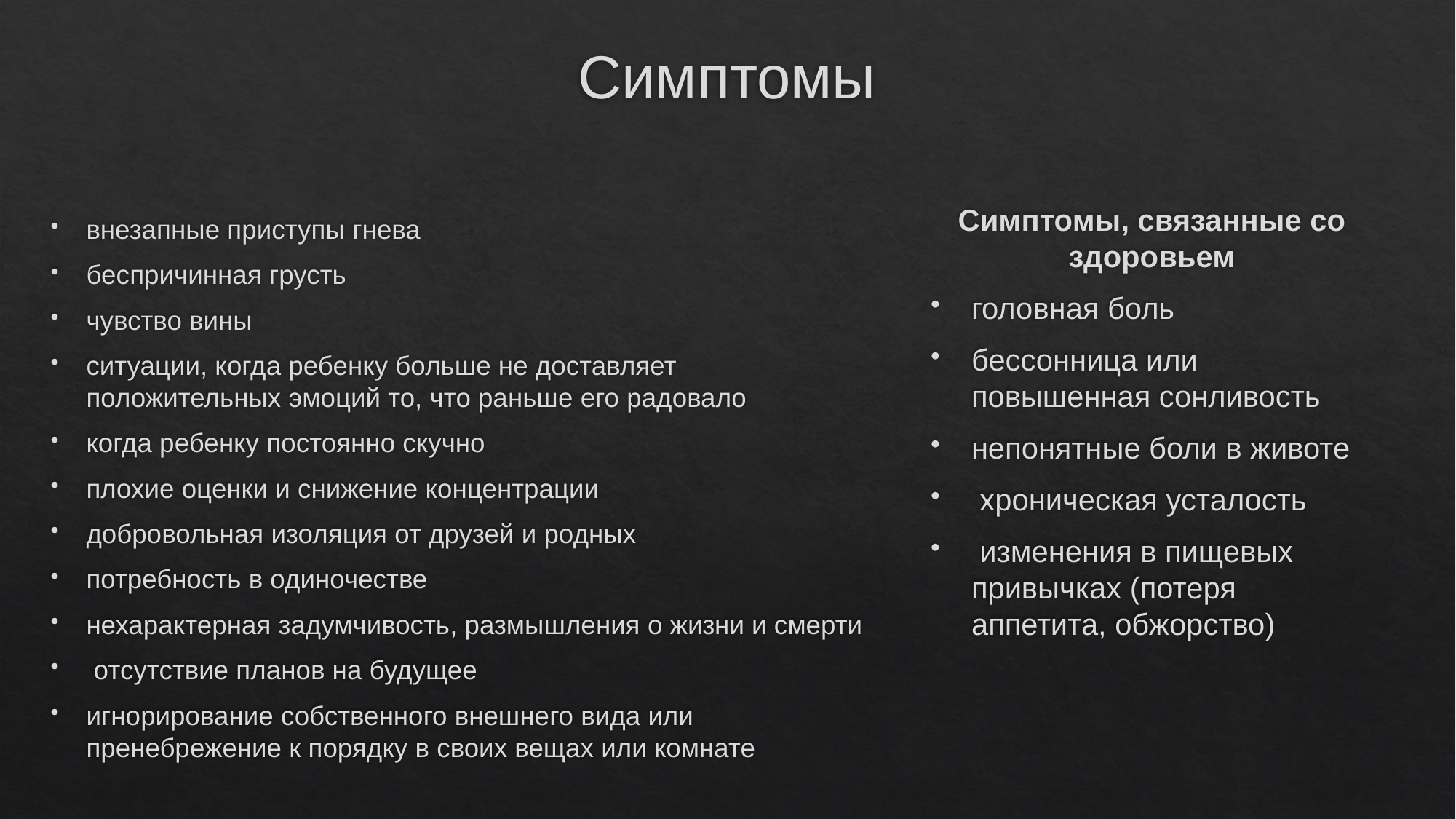

# Симптомы
Симптомы, связанные со здоровьем
головная боль
бессонница или повышенная сонливость
непонятные боли в животе
 хроническая усталость
 изменения в пищевых привычках (потеря аппетита, обжорство)
внезапные приступы гнева
беспричинная грусть
чувство вины
ситуации, когда ребенку больше не доставляет положительных эмоций то, что раньше его радовало
когда ребенку постоянно скучно
плохие оценки и снижение концентрации
добровольная изоляция от друзей и родных
потребность в одиночестве
нехарактерная задумчивость, размышления о жизни и смерти
 отсутствие планов на будущее
игнорирование собственного внешнего вида или пренебрежение к порядку в своих вещах или комнате